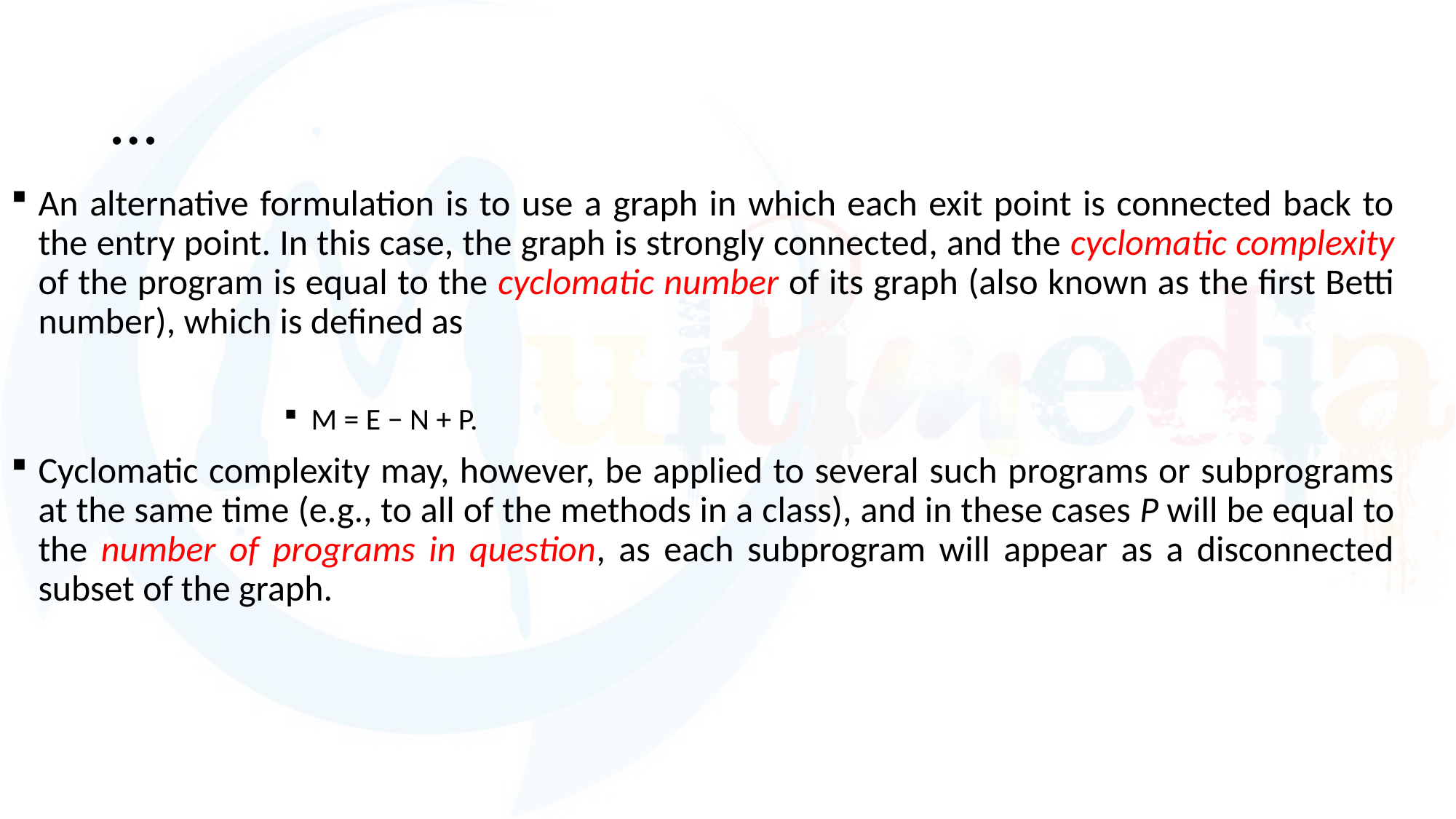

# …
An alternative formulation is to use a graph in which each exit point is connected back to the entry point. In this case, the graph is strongly connected, and the cyclomatic complexity of the program is equal to the cyclomatic number of its graph (also known as the first Betti number), which is defined as

M = E − N + P.
Cyclomatic complexity may, however, be applied to several such programs or subprograms at the same time (e.g., to all of the methods in a class), and in these cases P will be equal to the number of programs in question, as each subprogram will appear as a disconnected subset of the graph.